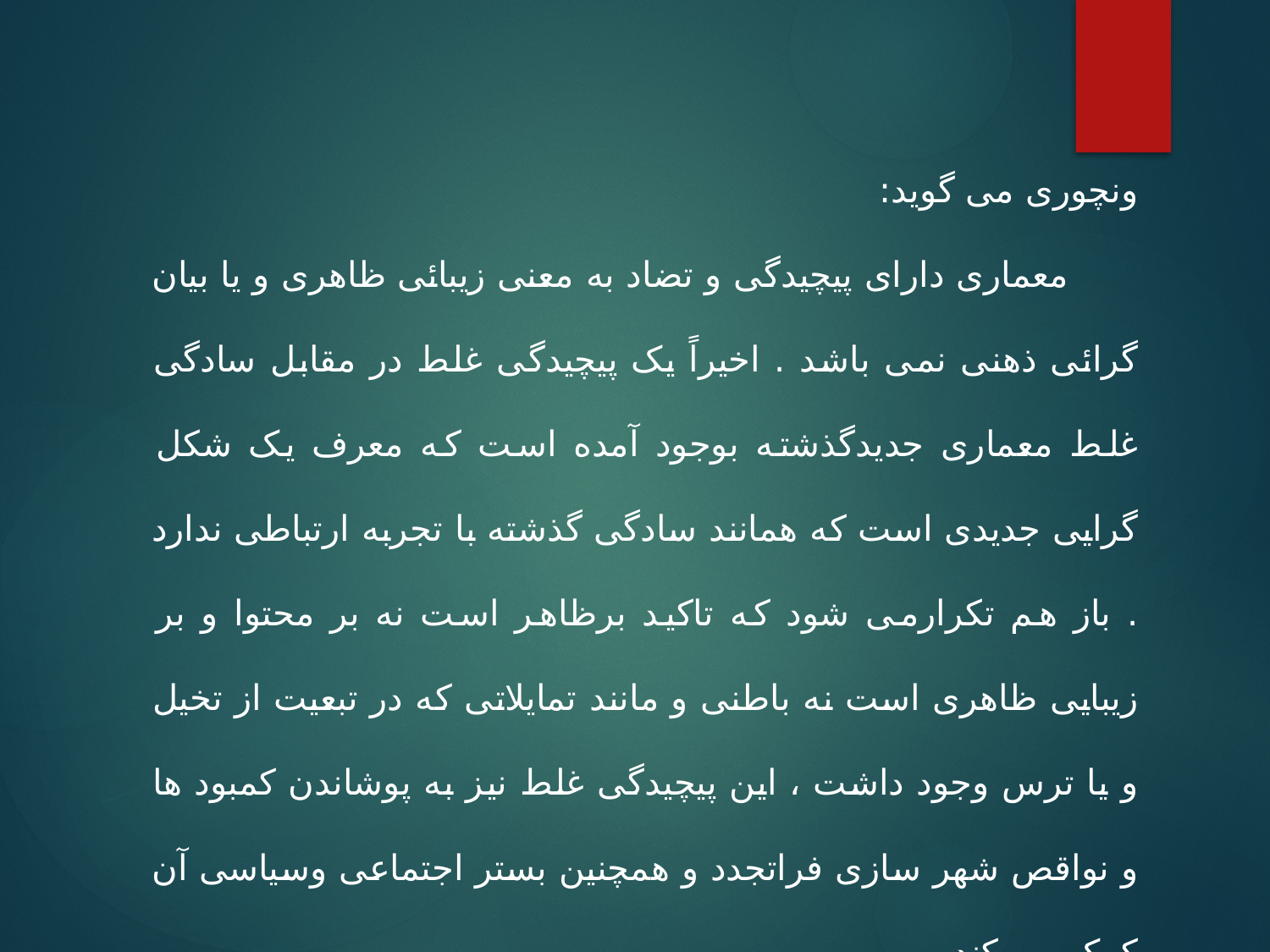

ونچوری می گوید:
      معماری دارای پیچیدگی و تضاد به معنی زیبائی ظاهری و یا بیان گرائی ذهنی نمی باشد . اخیراً یک پیچیدگی غلط در مقابل سادگی غلط معماری جدیدگذشته بوجود آمده است که معرف یک شکل گرایی جدیدی است که همانند سادگی گذشته با تجربه ارتباطی ندارد . باز هم تکرارمی شود که تاکید برظاهر است نه بر محتوا و بر زیبایی ظاهری است نه باطنی و مانند تمایلاتی که در تبعیت از تخیل و یا ترس وجود داشت ، این پیچیدگی غلط نیز به پوشاندن کمبود ها و نواقص شهر سازی فراتجدد و همچنین بستر اجتماعی وسیاسی آن کمک می کند.